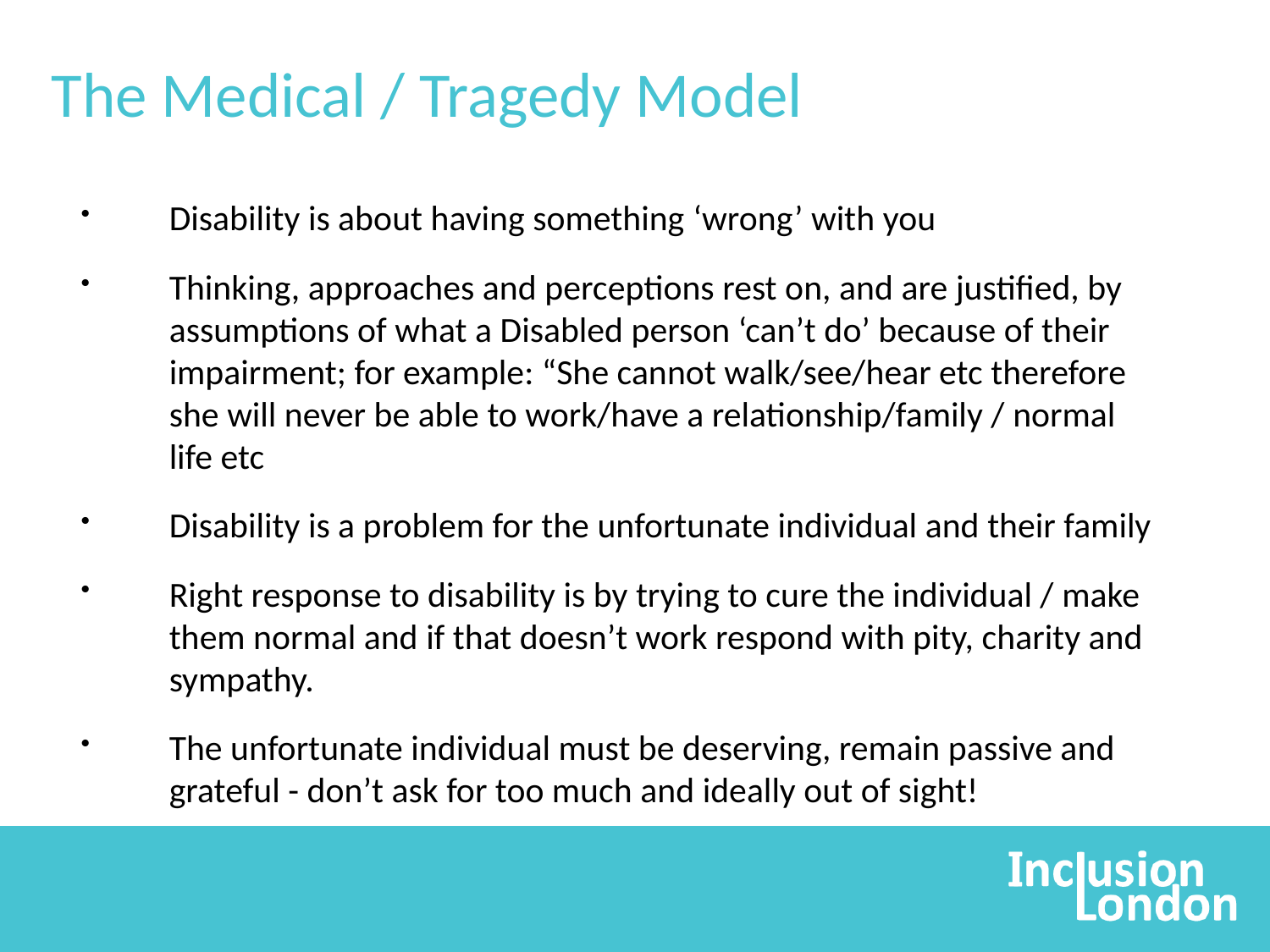

The Medical / Tragedy Model
Disability is about having something ‘wrong’ with you
Thinking, approaches and perceptions rest on, and are justified, by assumptions of what a Disabled person ‘can’t do’ because of their impairment; for example: “She cannot walk/see/hear etc therefore she will never be able to work/have a relationship/family / normal life etc
Disability is a problem for the unfortunate individual and their family
Right response to disability is by trying to cure the individual / make them normal and if that doesn’t work respond with pity, charity and sympathy.
The unfortunate individual must be deserving, remain passive and grateful - don’t ask for too much and ideally out of sight!